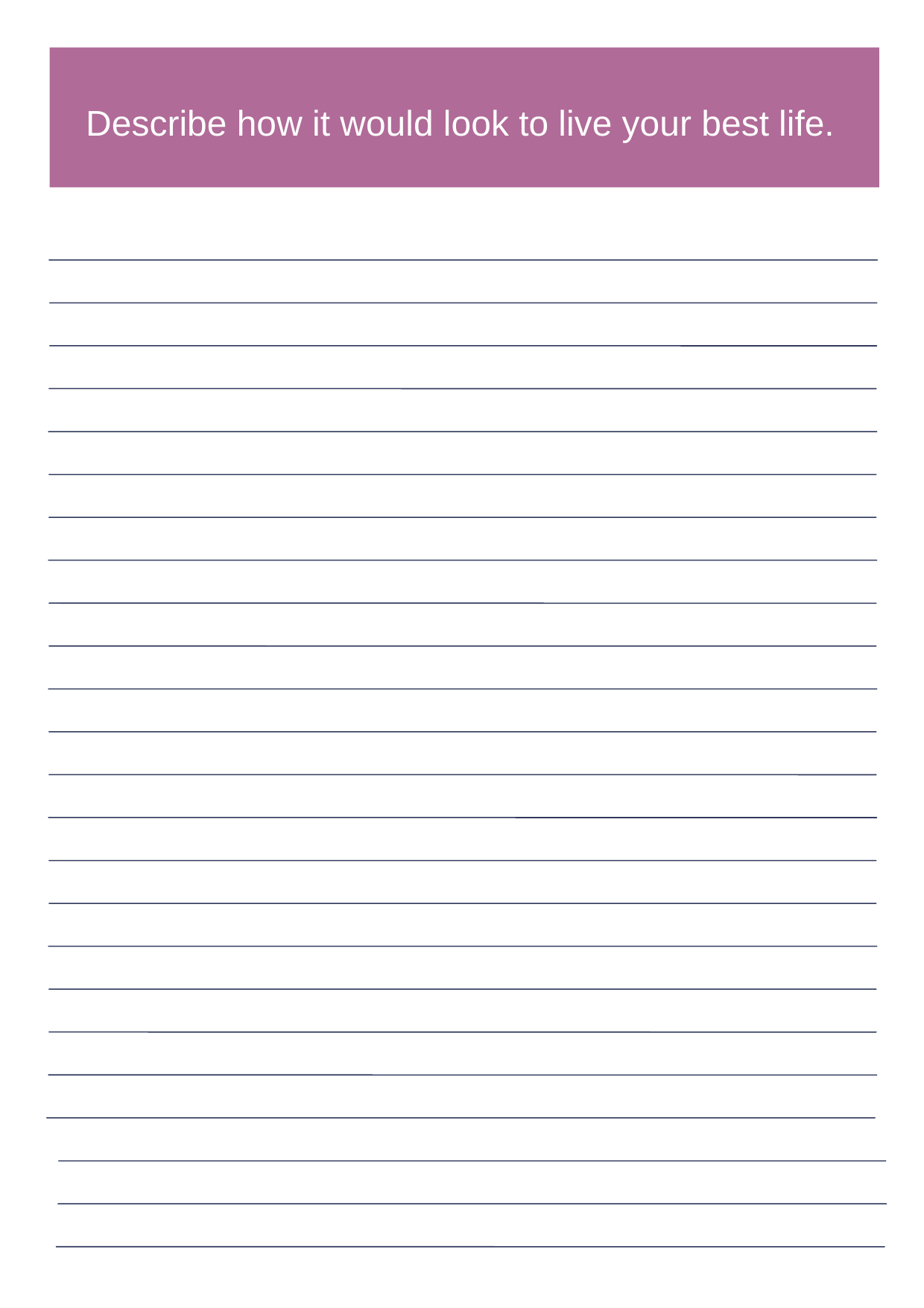

Describe how it would look to live your best life.